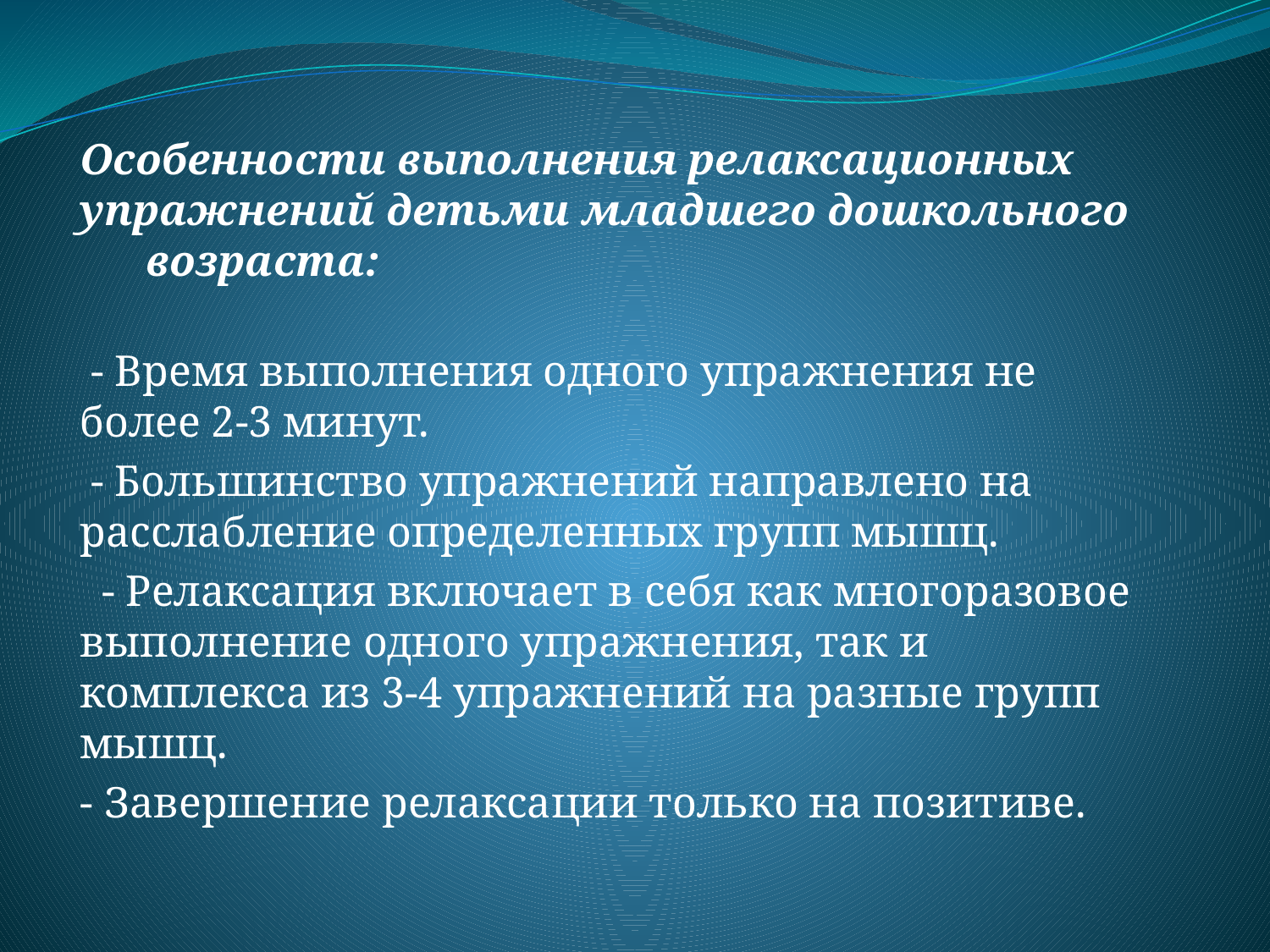

Особенности выполнения релаксационных упражнений детьми младшего дошкольного        возраста:
                                                                                                - Время выполнения одного упражнения не более 2-3 минут.
 - Большинство упражнений направлено на расслабление определенных групп мышц.
  - Релаксация включает в себя как многоразовое выполнение одного упражнения, так и комплекса из 3-4 упражнений на разные групп мышц.
- Завершение релаксации только на позитиве.